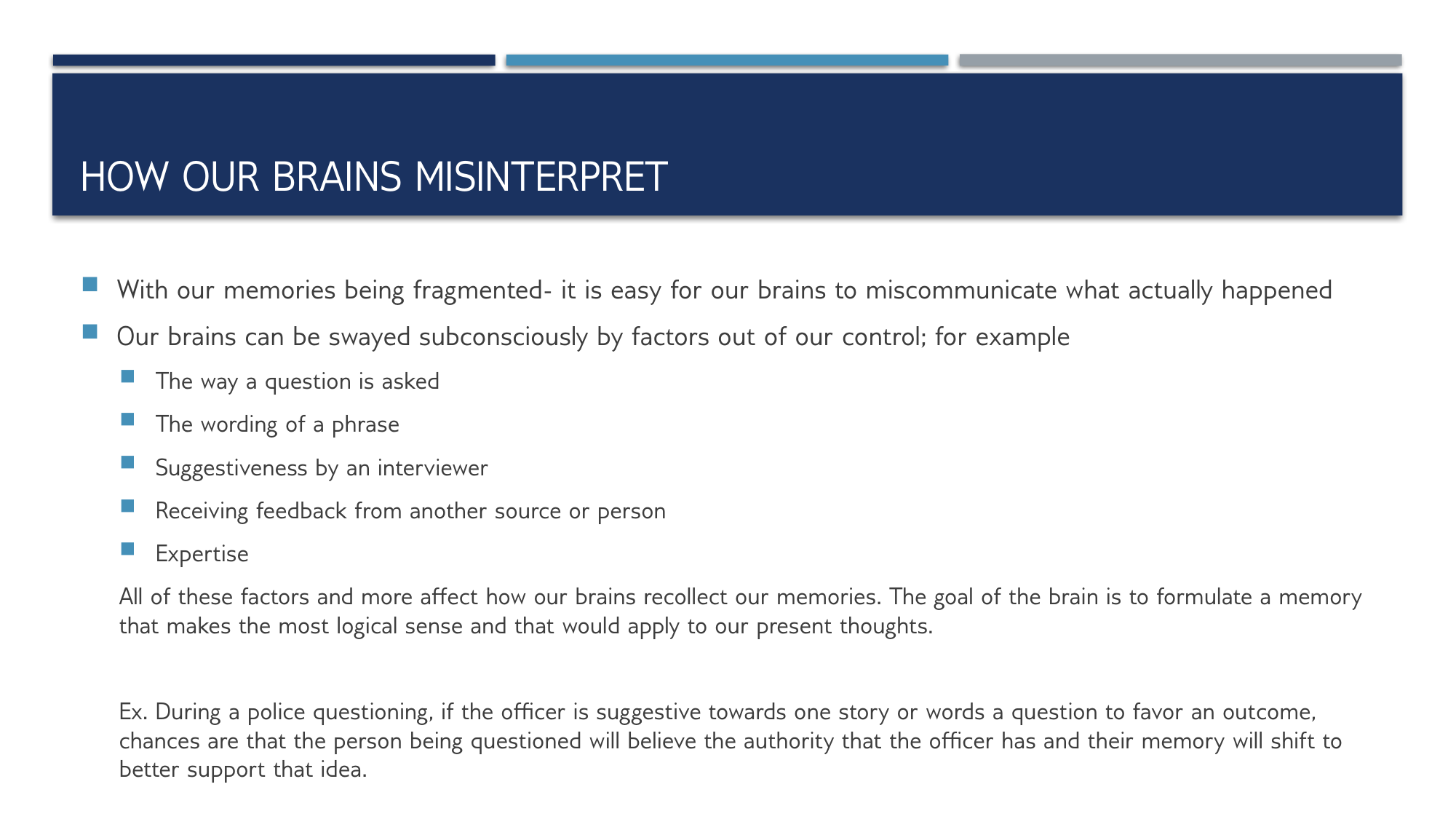

# How our brains misinterpret
With our memories being fragmented- it is easy for our brains to miscommunicate what actually happened
Our brains can be swayed subconsciously by factors out of our control; for example
The way a question is asked
The wording of a phrase
Suggestiveness by an interviewer
Receiving feedback from another source or person
Expertise
All of these factors and more affect how our brains recollect our memories. The goal of the brain is to formulate a memory that makes the most logical sense and that would apply to our present thoughts.

Ex. During a police questioning, if the officer is suggestive towards one story or words a question to favor an outcome, chances are that the person being questioned will believe the authority that the officer has and their memory will shift to better support that idea.